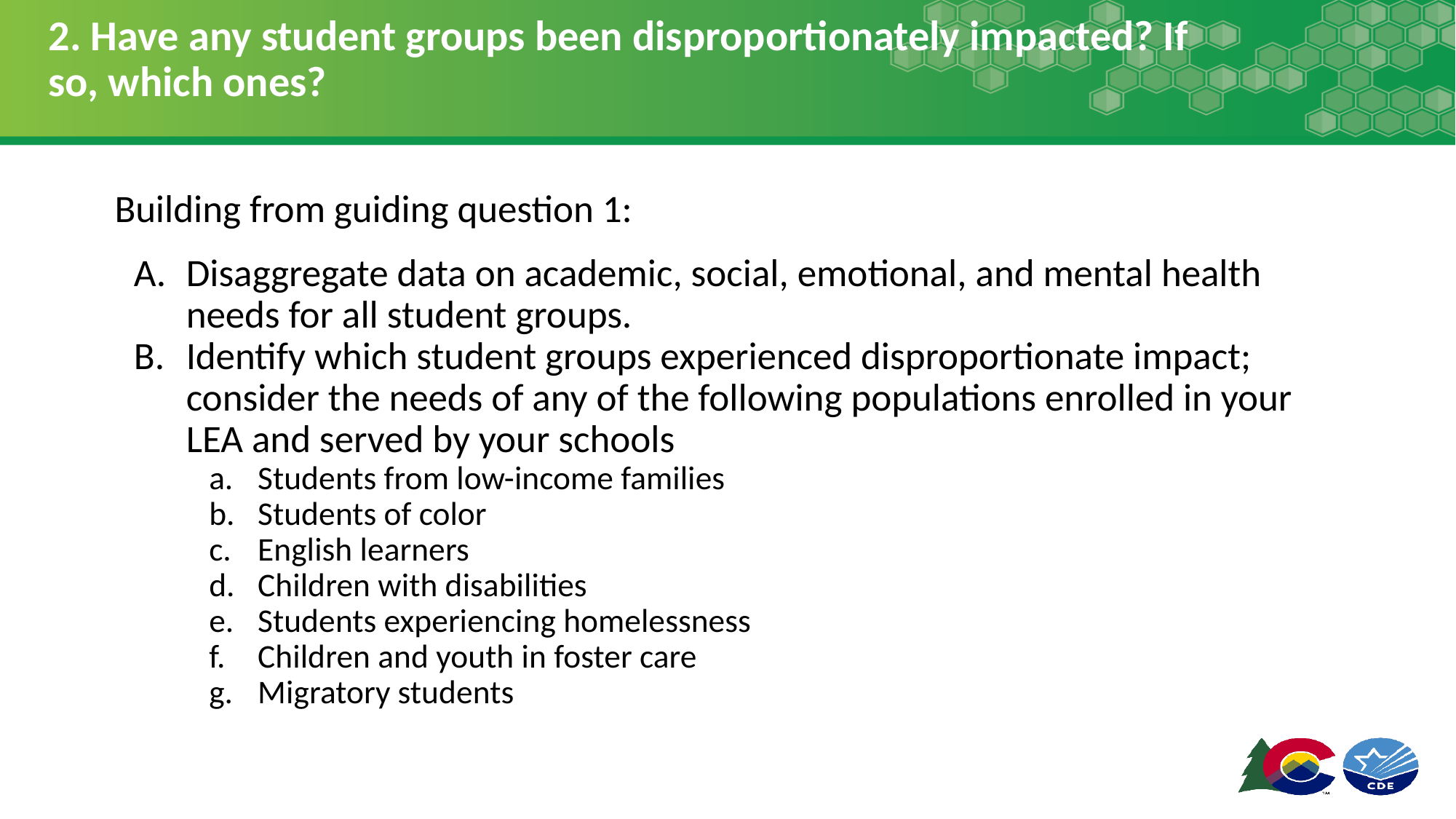

# 2. Have any student groups been disproportionately impacted? If so, which ones?

Building from guiding question 1:
Disaggregate data on academic, social, emotional, and mental health needs for all student groups.
Identify which student groups experienced disproportionate impact; consider the needs of any of the following populations enrolled in your LEA and served by your schools
Students from low-income families
Students of color
English learners
Children with disabilities
Students experiencing homelessness
Children and youth in foster care
Migratory students